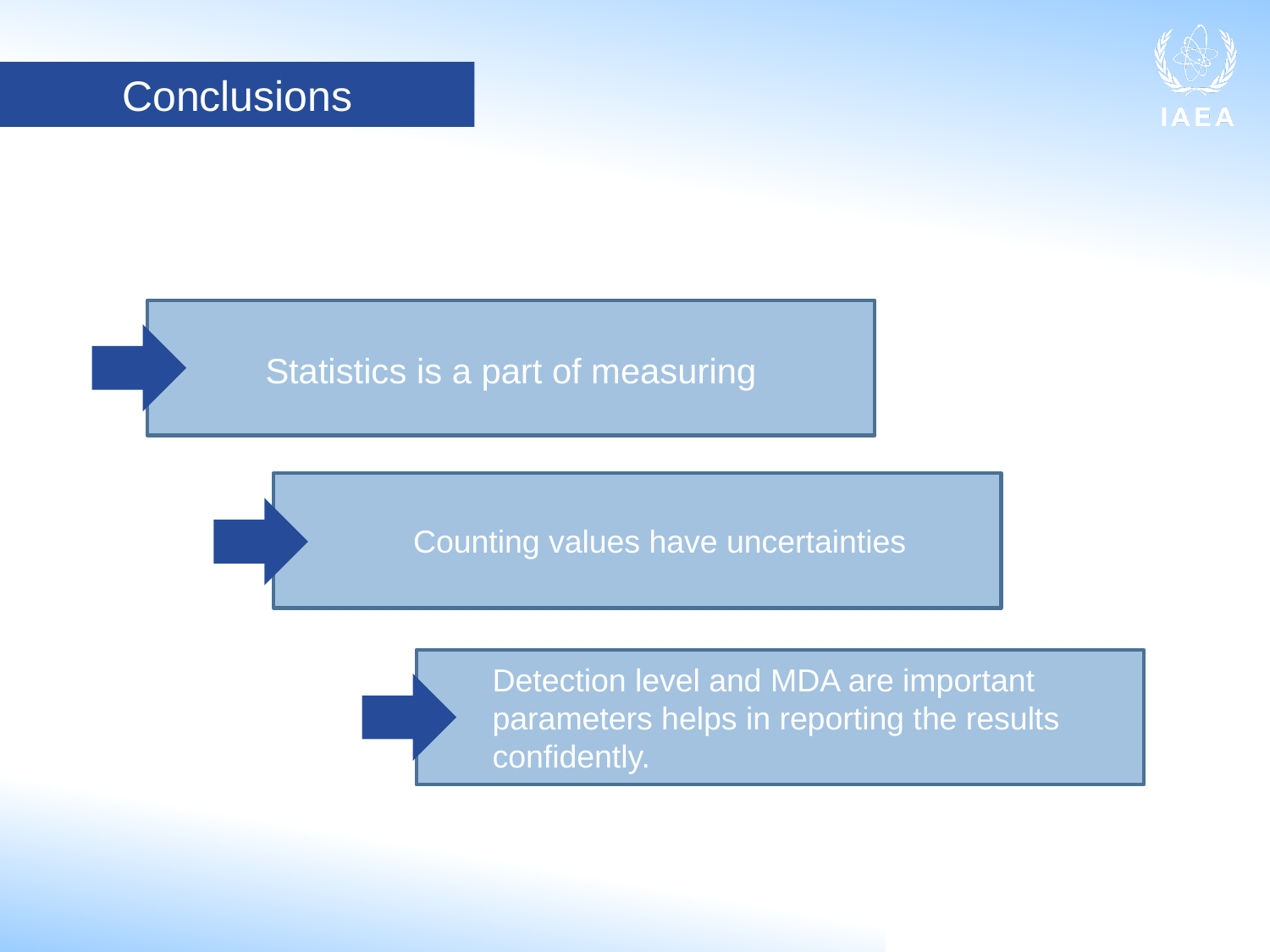

Conclusions

Statistics is a part of measuring

	Counting values have uncertainties

Detection level and MDA are important parameters helps in reporting the results confidently.